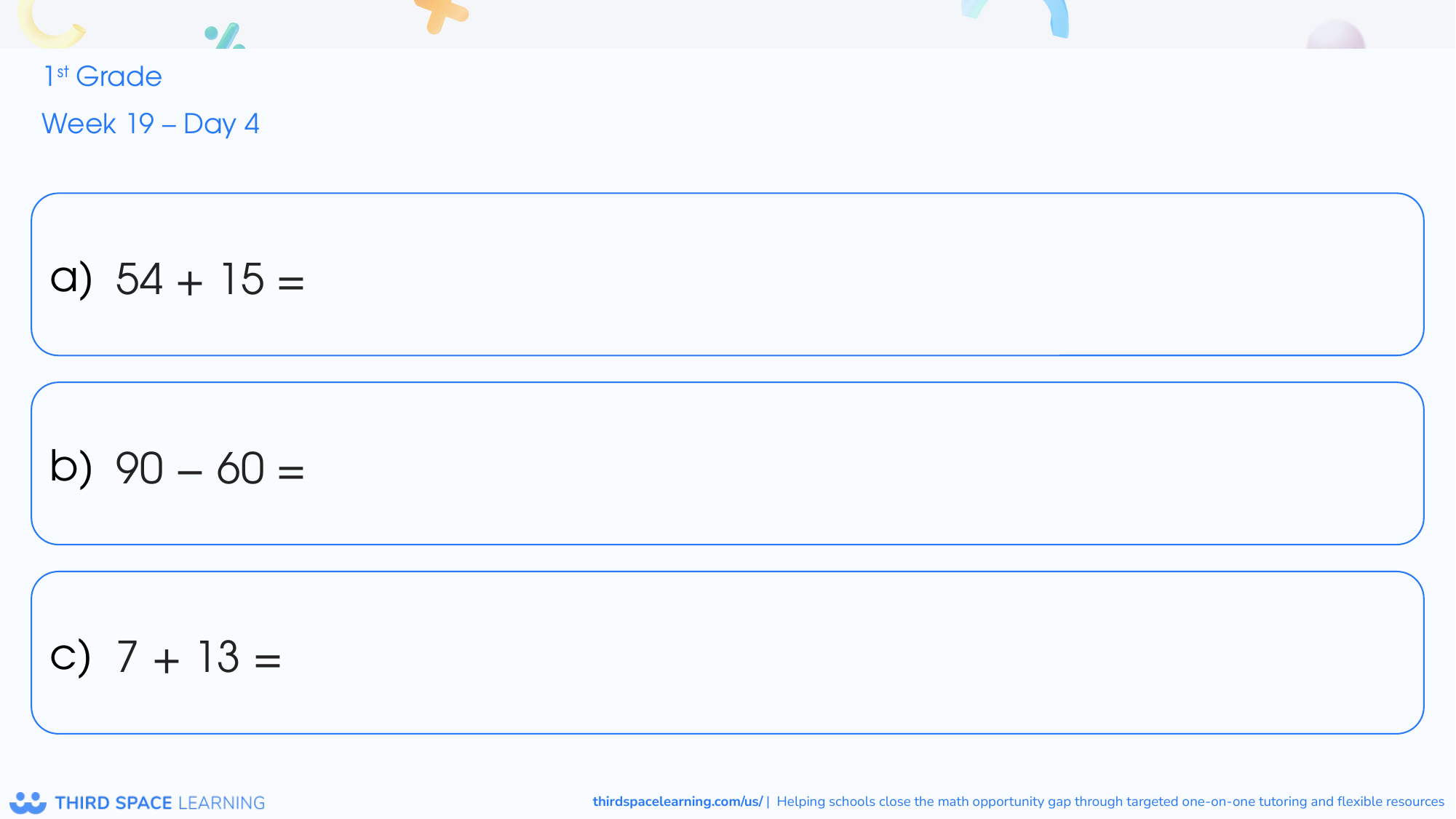

1st Grade
Week 19 – Day 4
54 + 15 =
90 − 60 =
7 + 13 =